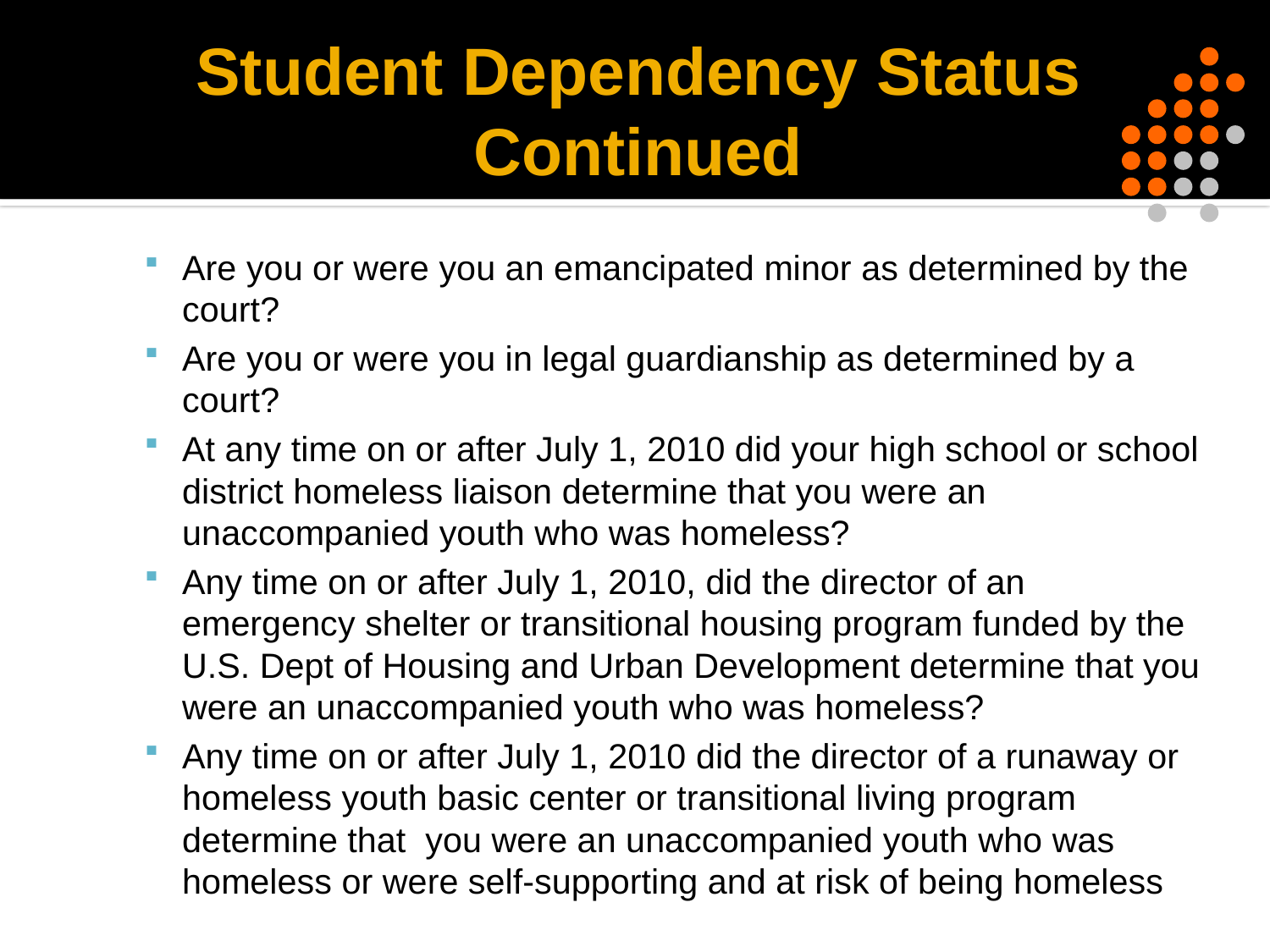

# Student Dependency Status Continued
Are you or were you an emancipated minor as determined by the court?
Are you or were you in legal guardianship as determined by a court?
At any time on or after July 1, 2010 did your high school or school district homeless liaison determine that you were an unaccompanied youth who was homeless?
Any time on or after July 1, 2010, did the director of an emergency shelter or transitional housing program funded by the U.S. Dept of Housing and Urban Development determine that you were an unaccompanied youth who was homeless?
Any time on or after July 1, 2010 did the director of a runaway or homeless youth basic center or transitional living program determine that  you were an unaccompanied youth who was homeless or were self-supporting and at risk of being homeless